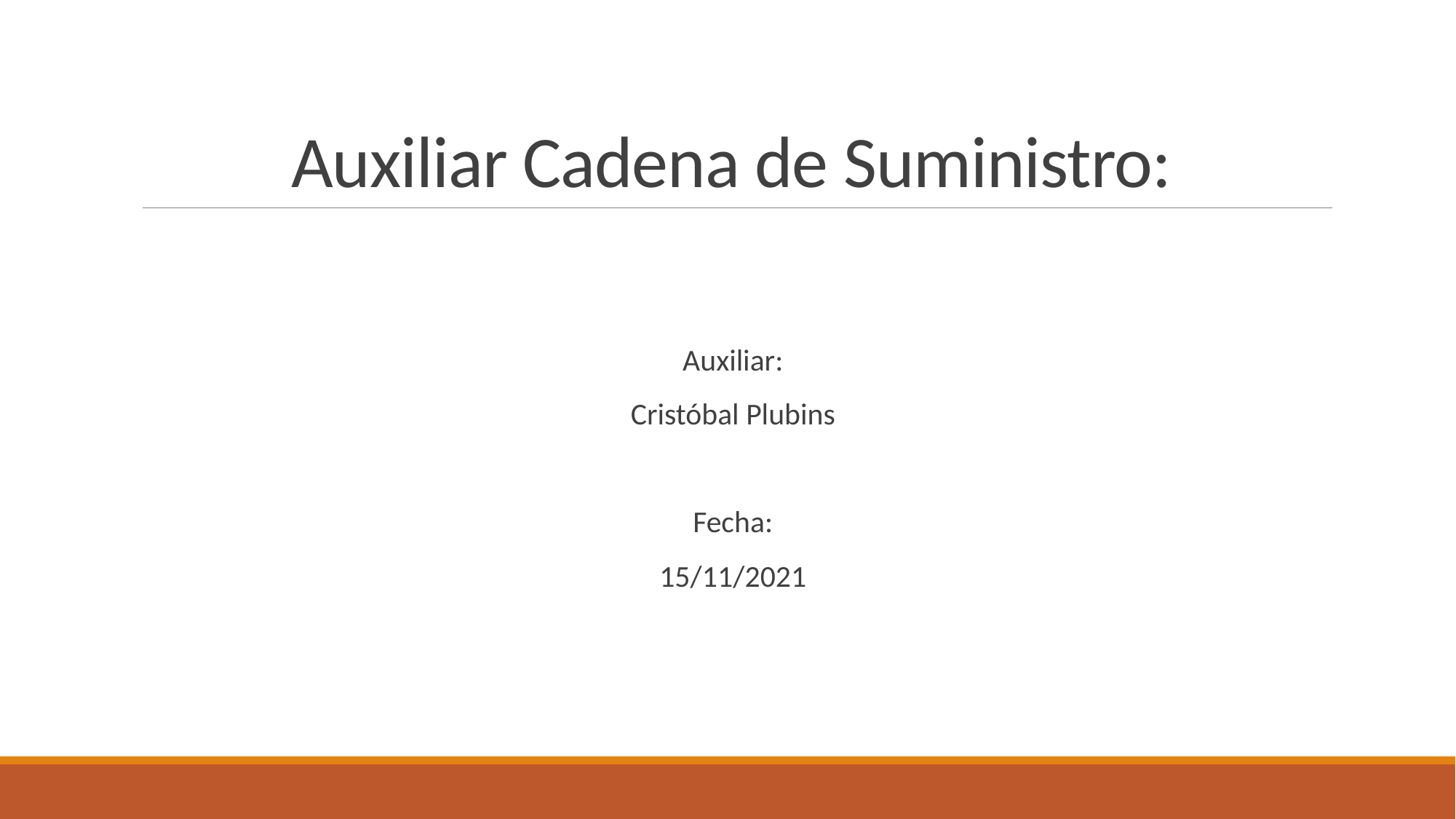

# Auxiliar Cadena de Suministro:
Auxiliar:
Cristóbal Plubins

Fecha:
15/11/2021